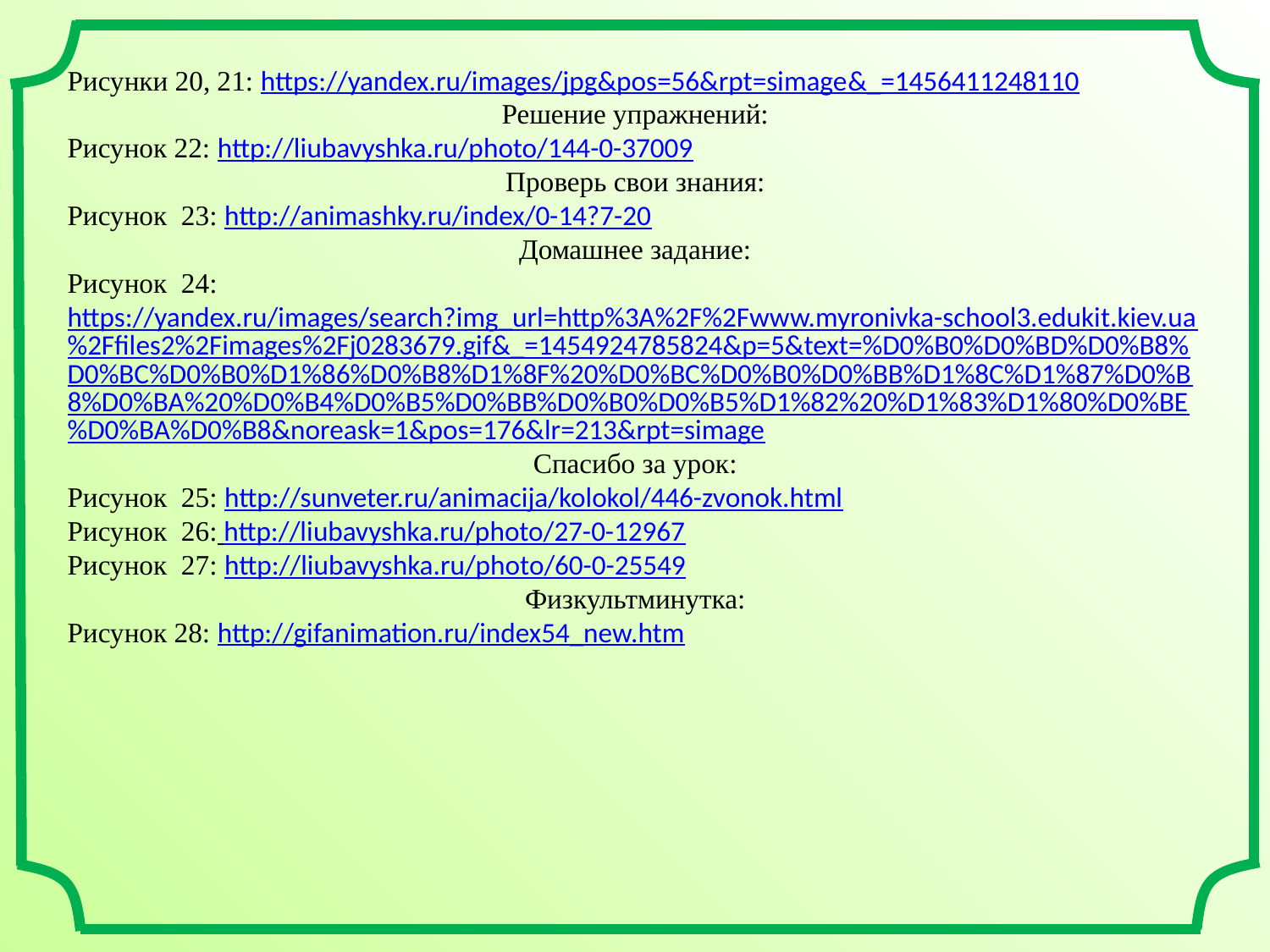

Рисунки 20, 21: https://yandex.ru/images/jpg&pos=56&rpt=simage&_=1456411248110
Решение упражнений:
Рисунок 22: http://liubavyshka.ru/photo/144-0-37009
Проверь свои знания:
Рисунок  23: http://animashky.ru/index/0-14?7-20
Домашнее задание:
Рисунок  24:
https://yandex.ru/images/search?img_url=http%3A%2F%2Fwww.myronivka-school3.edukit.kiev.ua%2Ffiles2%2Fimages%2Fj0283679.gif&_=1454924785824&p=5&text=%D0%B0%D0%BD%D0%B8%D0%BC%D0%B0%D1%86%D0%B8%D1%8F%20%D0%BC%D0%B0%D0%BB%D1%8C%D1%87%D0%B8%D0%BA%20%D0%B4%D0%B5%D0%BB%D0%B0%D0%B5%D1%82%20%D1%83%D1%80%D0%BE%D0%BA%D0%B8&noreask=1&pos=176&lr=213&rpt=simage
Спасибо за урок:
Рисунок  25: http://sunveter.ru/animacija/kolokol/446-zvonok.html
Рисунок  26: http://liubavyshka.ru/photo/27-0-12967
Рисунок  27: http://liubavyshka.ru/photo/60-0-25549
Физкультминутка:
Рисунок 28: http://gifanimation.ru/index54_new.htm